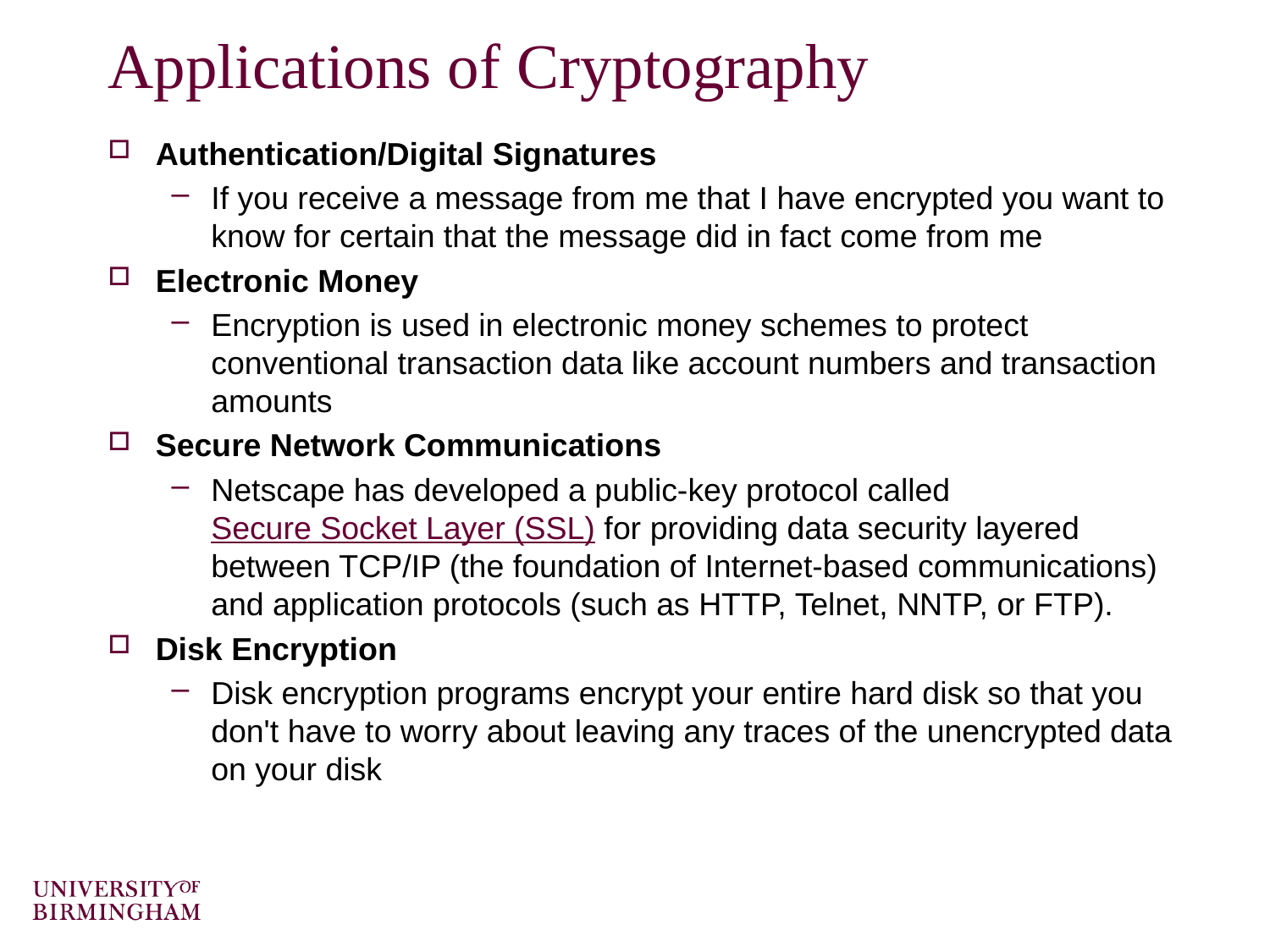

# Applications of Cryptography
Authentication/Digital Signatures
If you receive a message from me that I have encrypted you want to know for certain that the message did in fact come from me
Electronic Money
Encryption is used in electronic money schemes to protect conventional transaction data like account numbers and transaction amounts
Secure Network Communications
Netscape has developed a public-key protocol called Secure Socket Layer (SSL) for providing data security layered between TCP/IP (the foundation of Internet-based communications) and application protocols (such as HTTP, Telnet, NNTP, or FTP).
Disk Encryption
Disk encryption programs encrypt your entire hard disk so that you don't have to worry about leaving any traces of the unencrypted data on your disk